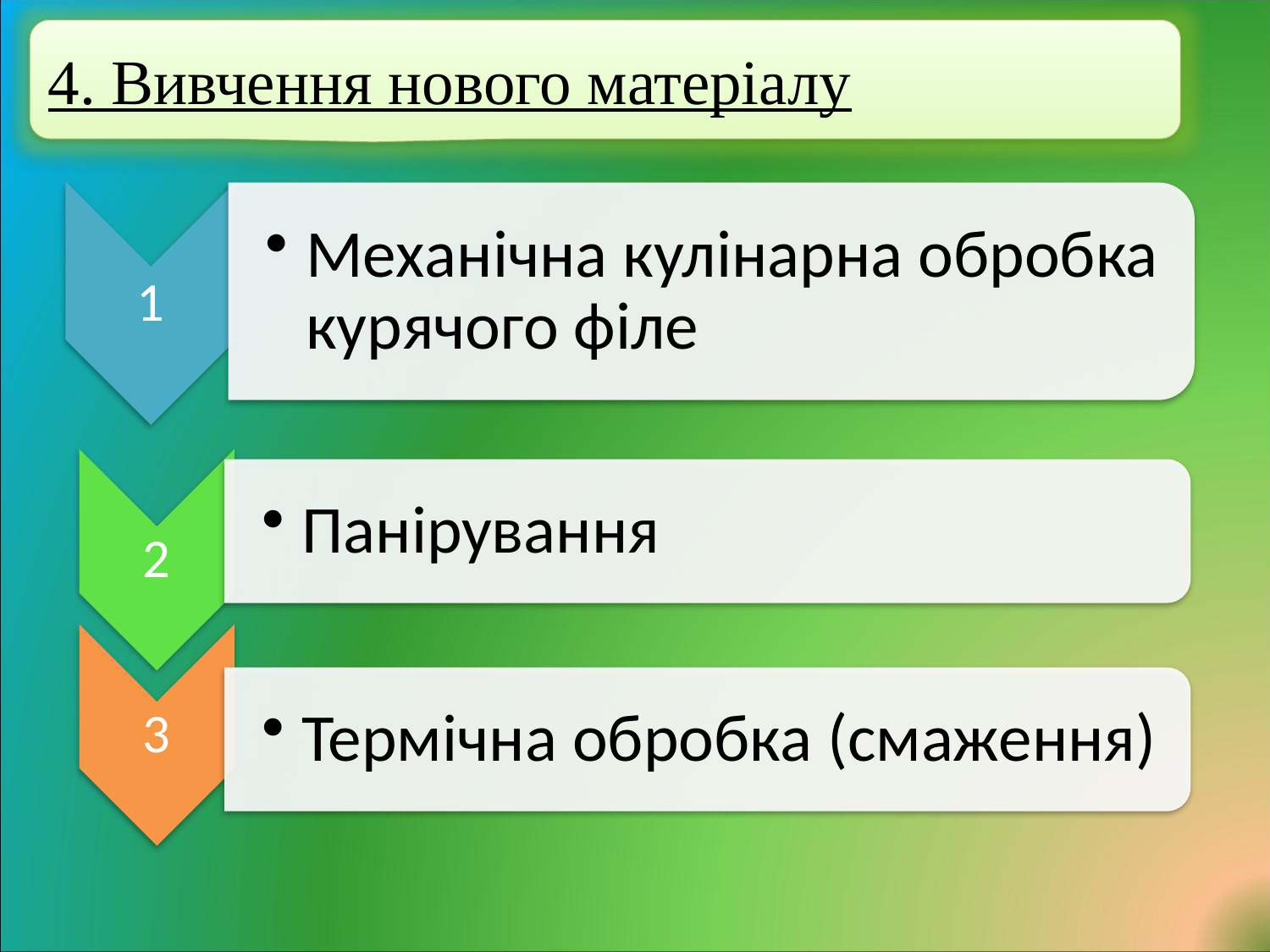

4. Вивчення нового матеріалу
1
Механічна кулінарна обробка курячого філе
2
Панірування
3
Термічна обробка (смаження)